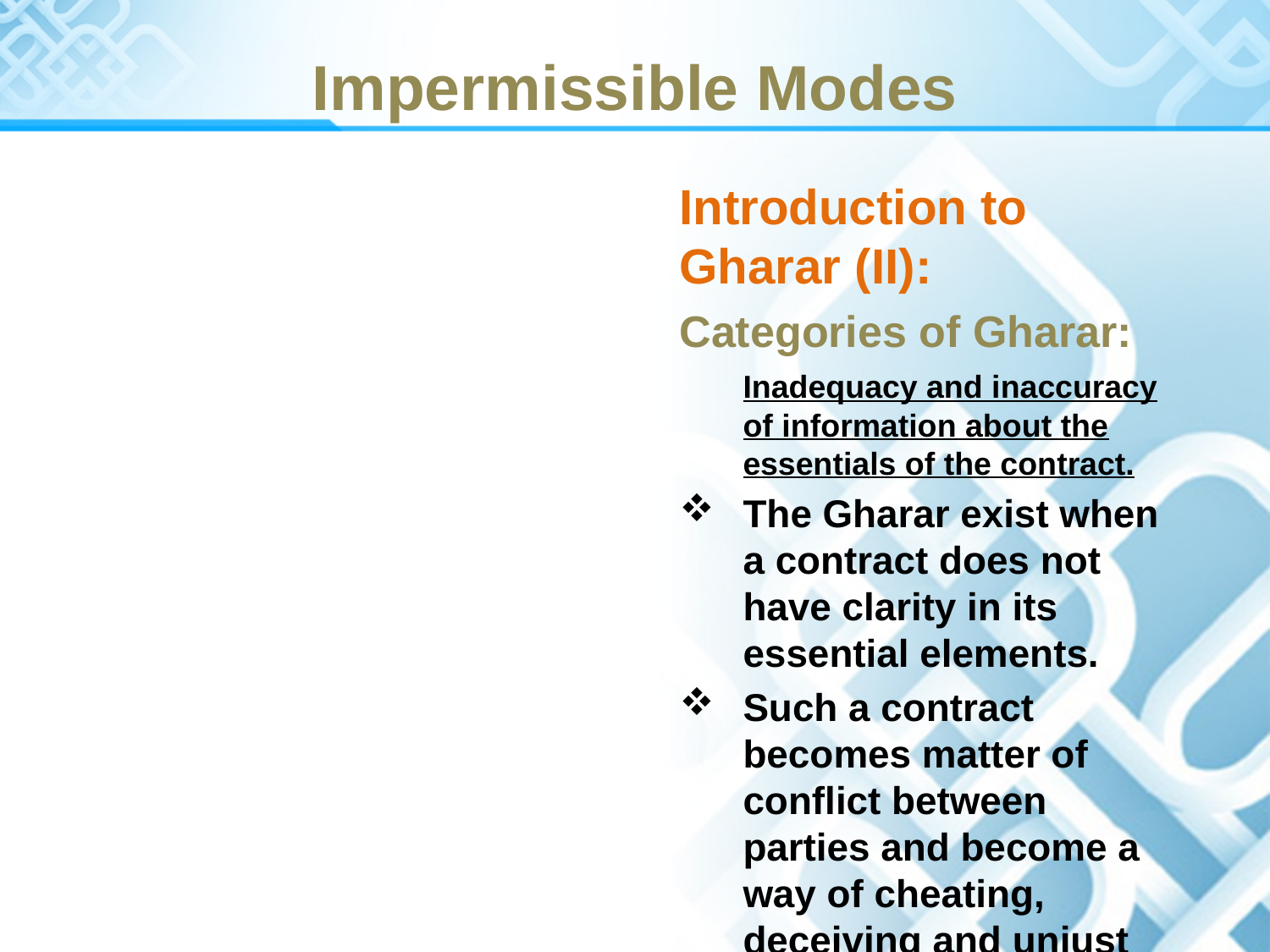

Impermissible Modes
Introduction to Gharar (II):
Categories of Gharar:
	Inadequacy and inaccuracy of information about the essentials of the contract.
The Gharar exist when a contract does not have clarity in its essential elements.
Such a contract becomes matter of conflict between parties and become a way of cheating, deceiving and unjust dealing.